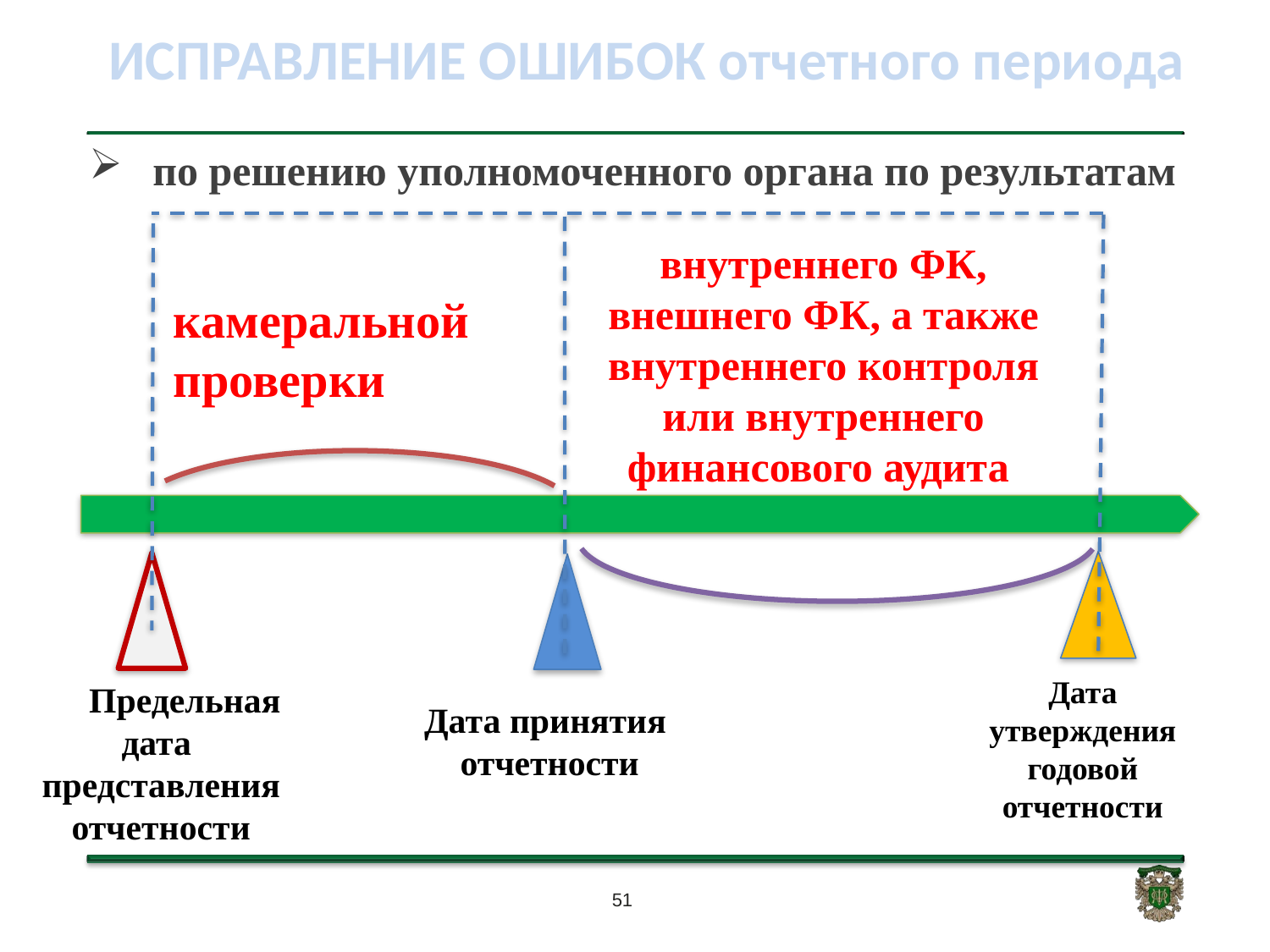

# ИСПРАВЛЕНИЕ ОШИБОК отчетного периода
по решению уполномоченного органа по результатам
внутреннего ФК, внешнего ФК, а также внутреннего контроля или внутреннего финансового аудита
камеральной проверки

Дата утверждения годовой отчетности

Предельная дата  представления отчетности
Дата принятия  отчетности
51